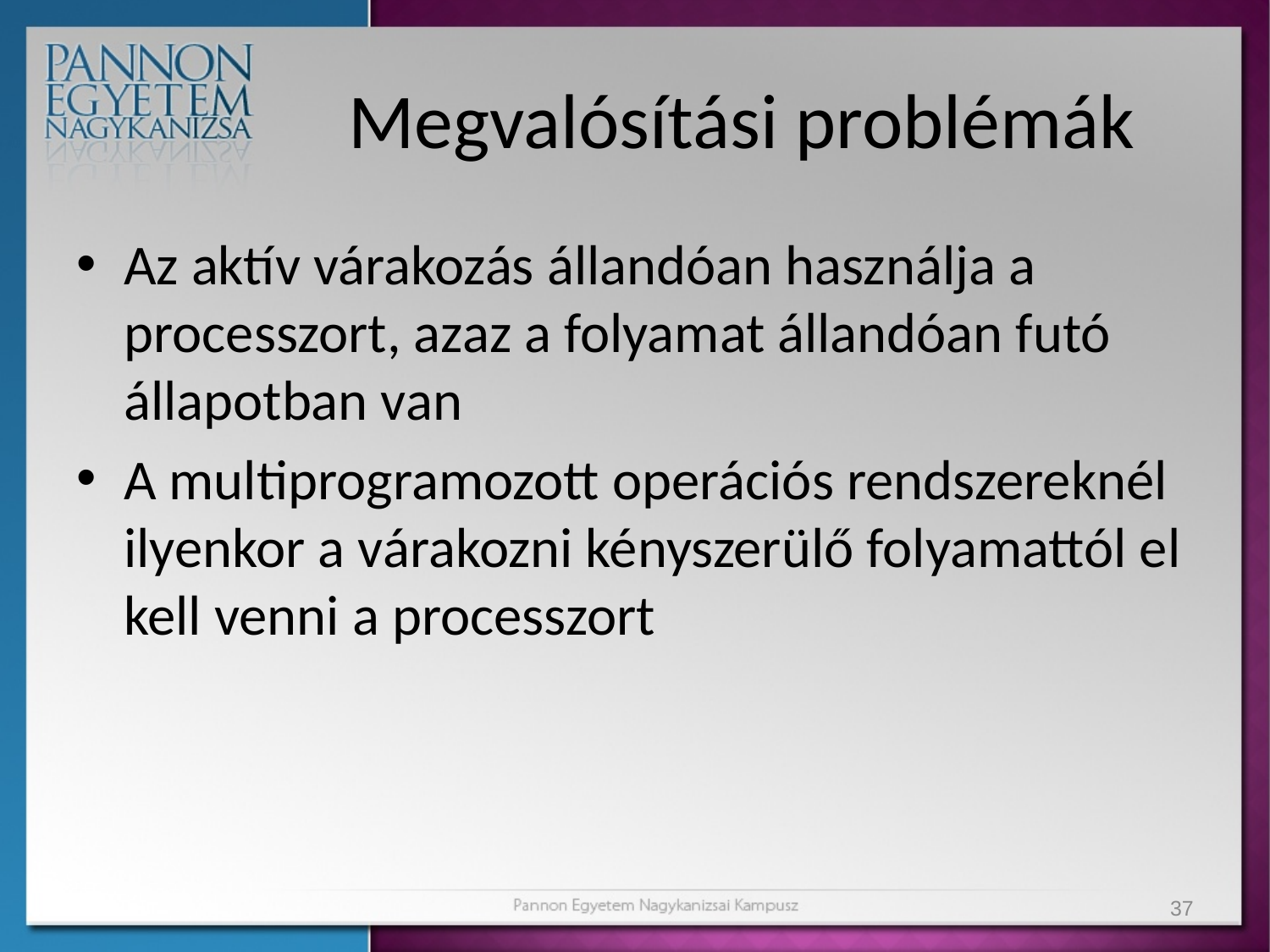

# Megvalósítási problémák
Az aktív várakozás állandóan használja a processzort, azaz a folyamat állandóan futó állapotban van
A multiprogramozott operációs rendszereknél  ilyenkor a várakozni kényszerülő folyamattól el kell venni a processzort
37